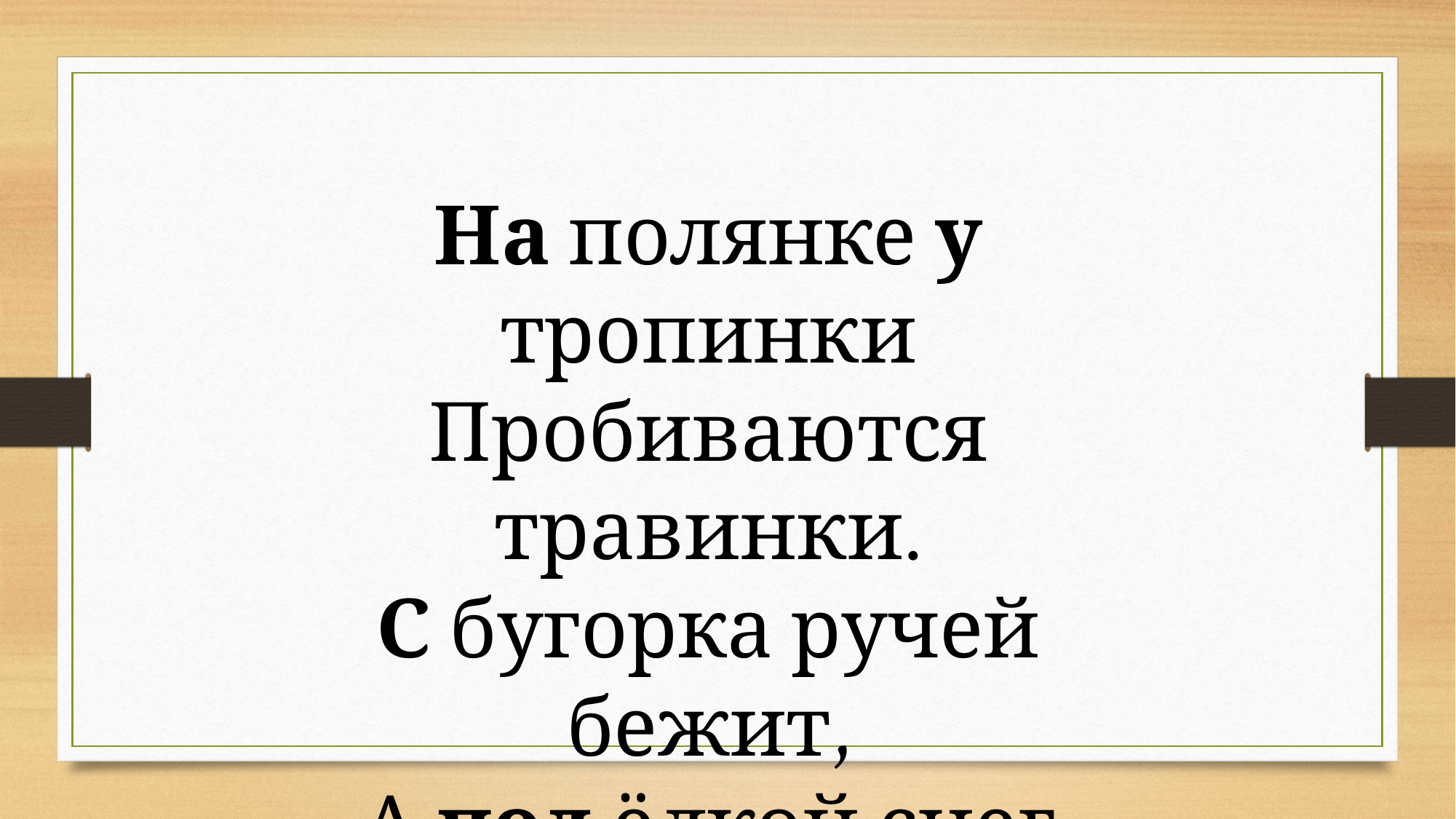

На полянке у тропинки
Пробиваются травинки.
С бугорка ручей бежит,
А под ёлкой снег лежит.